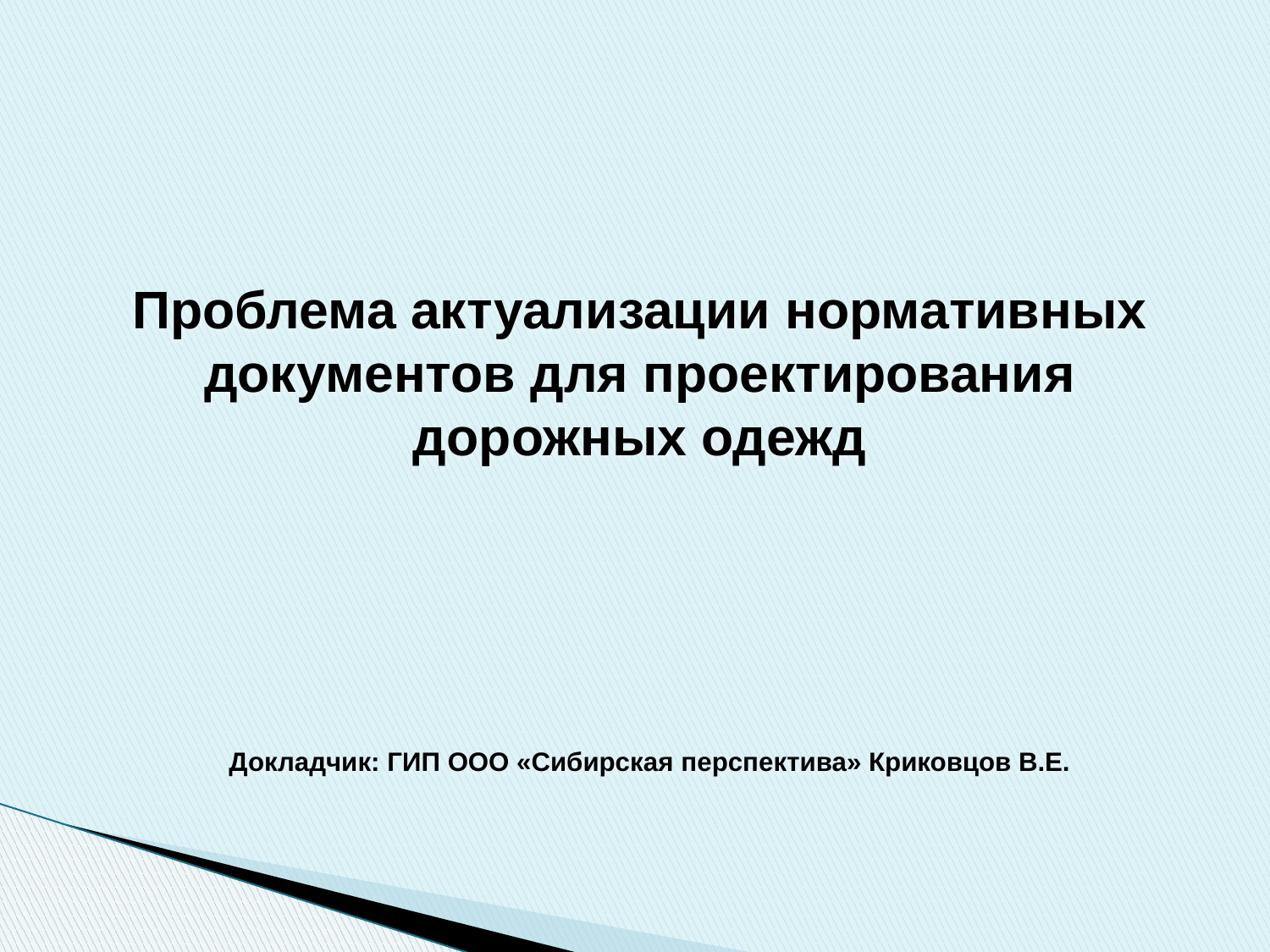

# Проблема актуализации нормативных документов для проектирования дорожных одежд
Докладчик: ГИП ООО «Сибирская перспектива» Криковцов В.Е.